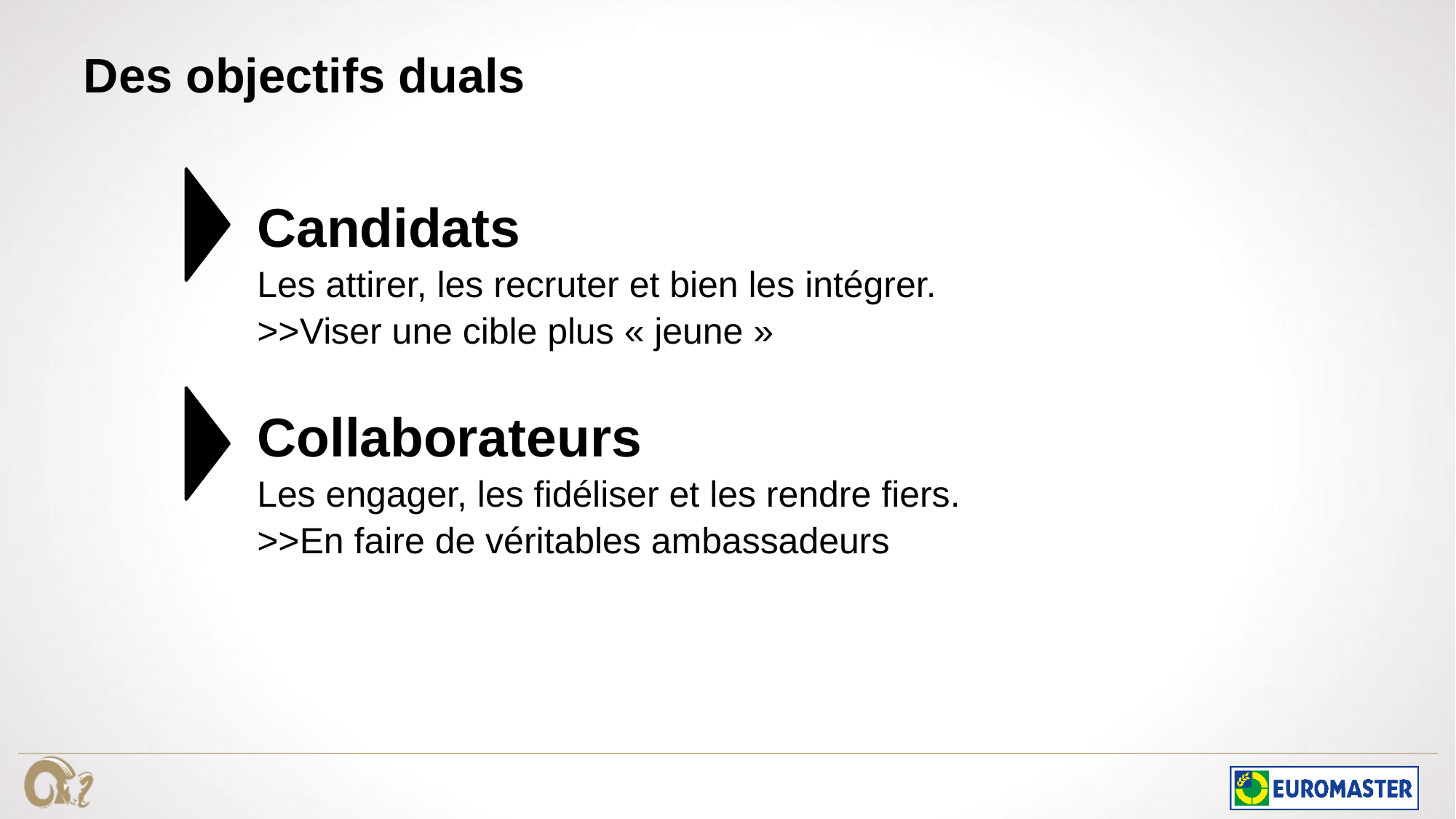

# Des objectifs duals
Candidats
Les attirer, les recruter et bien les intégrer.
>>Viser une cible plus « jeune »

Collaborateurs
Les engager, les fidéliser et les rendre fiers.
>>En faire de véritables ambassadeurs